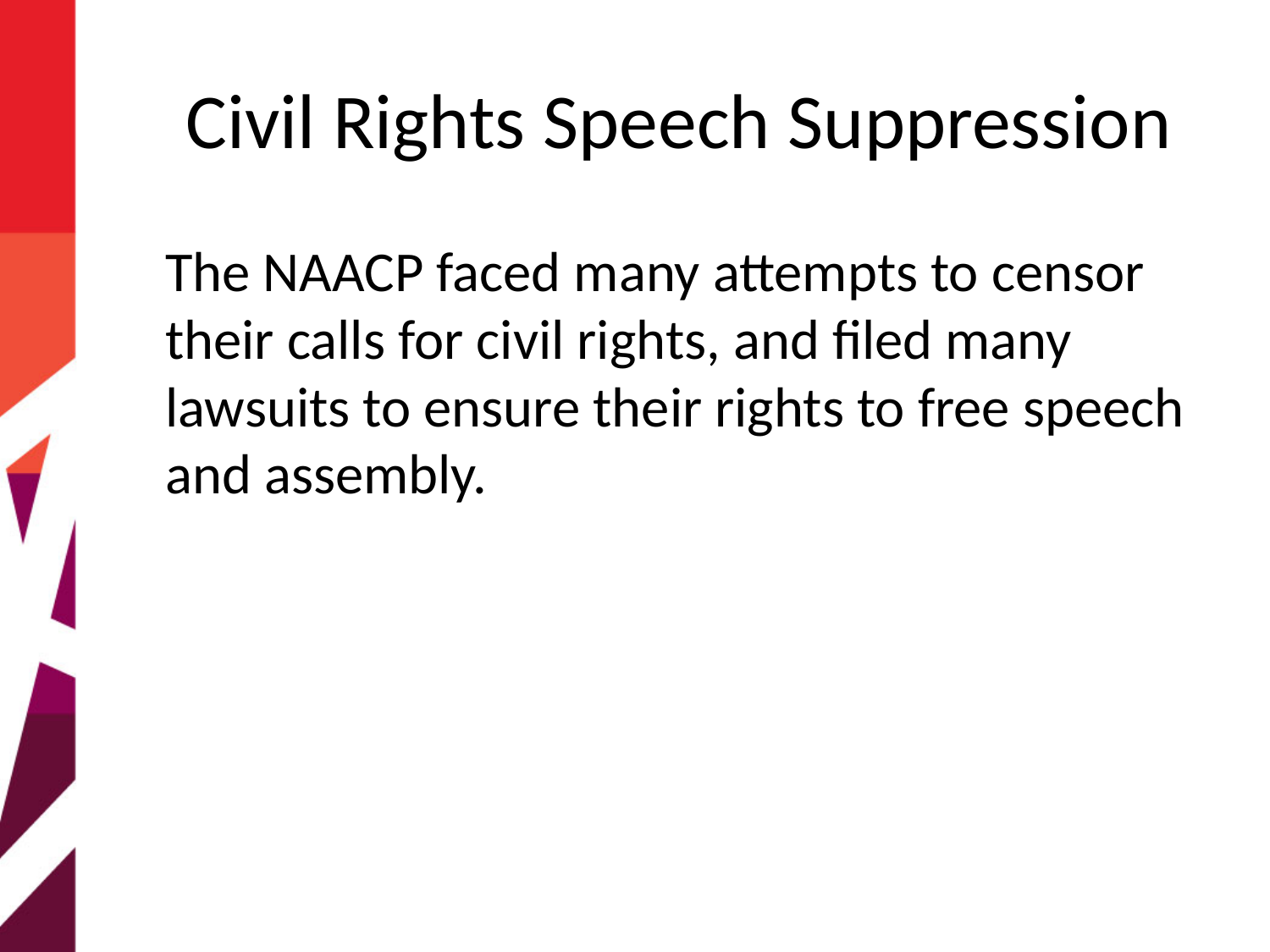

# Civil Rights Speech Suppression
The NAACP faced many attempts to censor their calls for civil rights, and filed many lawsuits to ensure their rights to free speech and assembly.